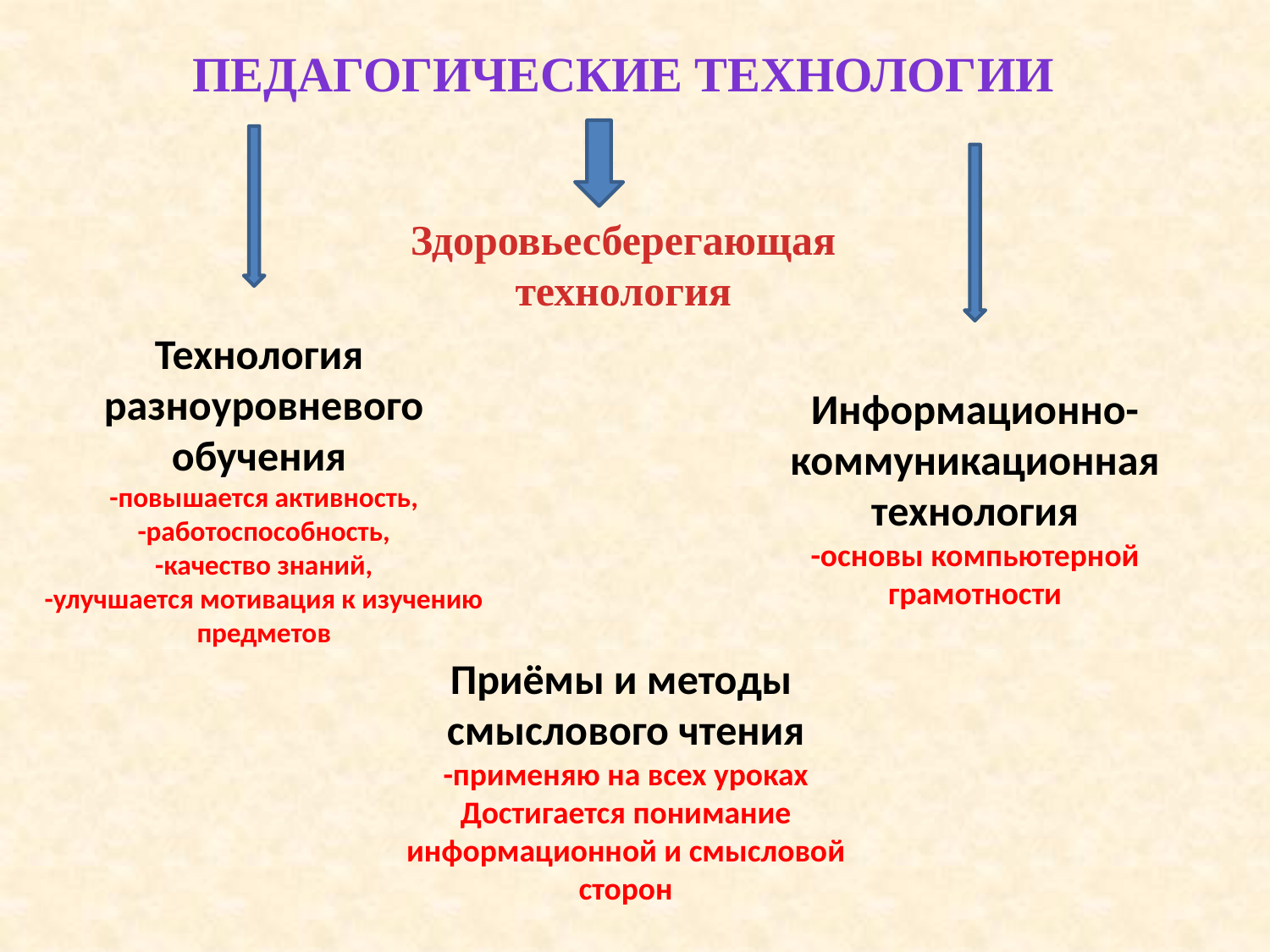

Педагогические технологии

Здоровьесберегающая технология
Технология
разноуровневого обучения
-повышается активность,
-работоспособность,
-качество знаний,
-улучшается мотивация к изучению предметов

Информационно-коммуникационная технология
-основы компьютерной грамотности
Приёмы и методы
смыслового чтения
-применяю на всех уроках
Достигается понимание информационной и смысловой сторон